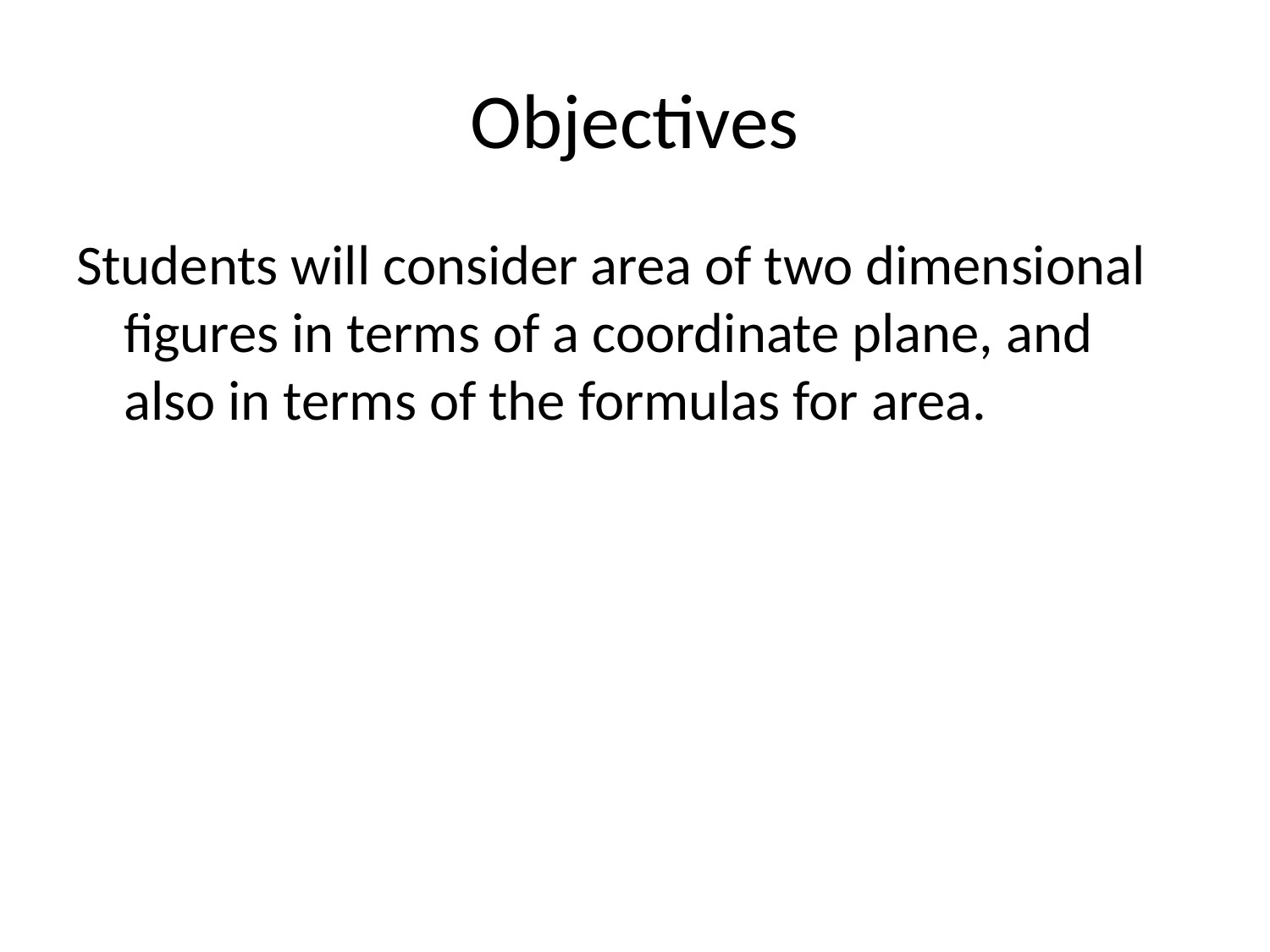

# Objectives
Students will consider area of two dimensional figures in terms of a coordinate plane, and also in terms of the formulas for area.